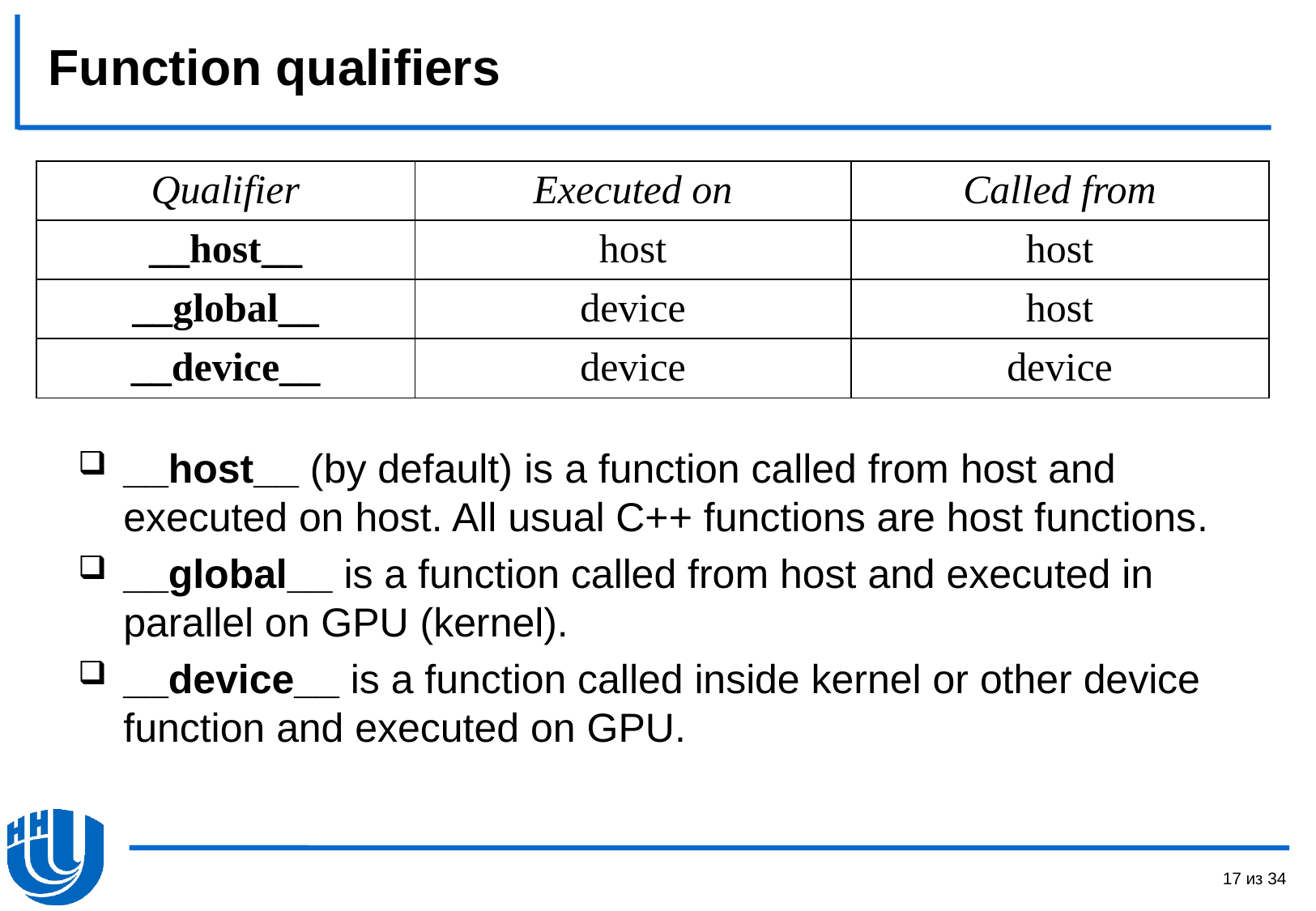

# Function qualifiers
| Qualifier | Executed on | Called from |
| --- | --- | --- |
| \_\_host\_\_ | host | host |
| \_\_global\_\_ | device | host |
| \_\_device\_\_ | device | device |
__host__ (by default) is a function called from host and executed on host. All usual C++ functions are host functions.
__global__ is a function called from host and executed in parallel on GPU (kernel).
__device__ is a function called inside kernel or other device function and executed on GPU.
17